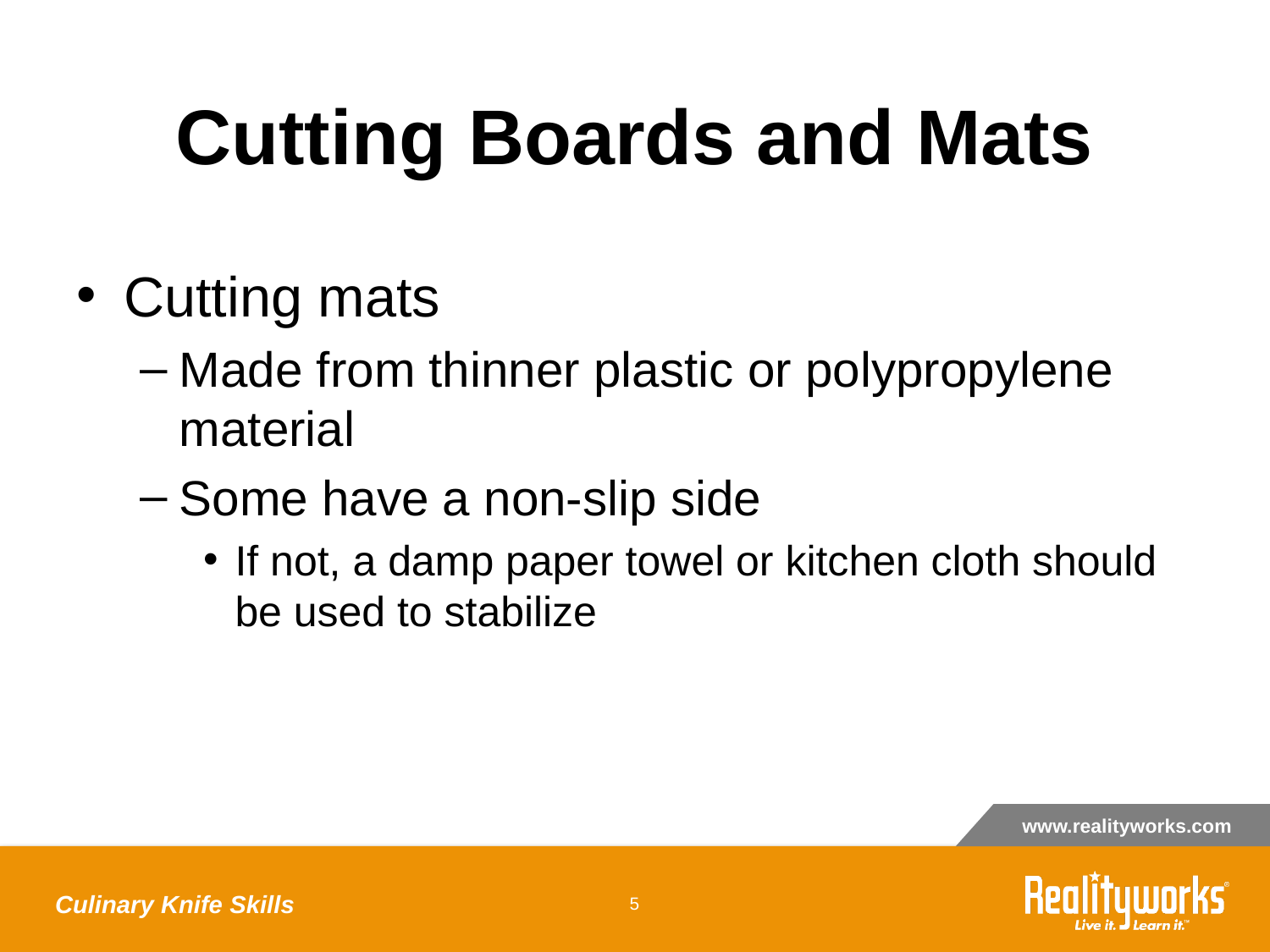

# Cutting Boards and Mats
Cutting mats
Made from thinner plastic or polypropylene material
Some have a non-slip side
If not, a damp paper towel or kitchen cloth should be used to stabilize
Culinary Knife Skills
5